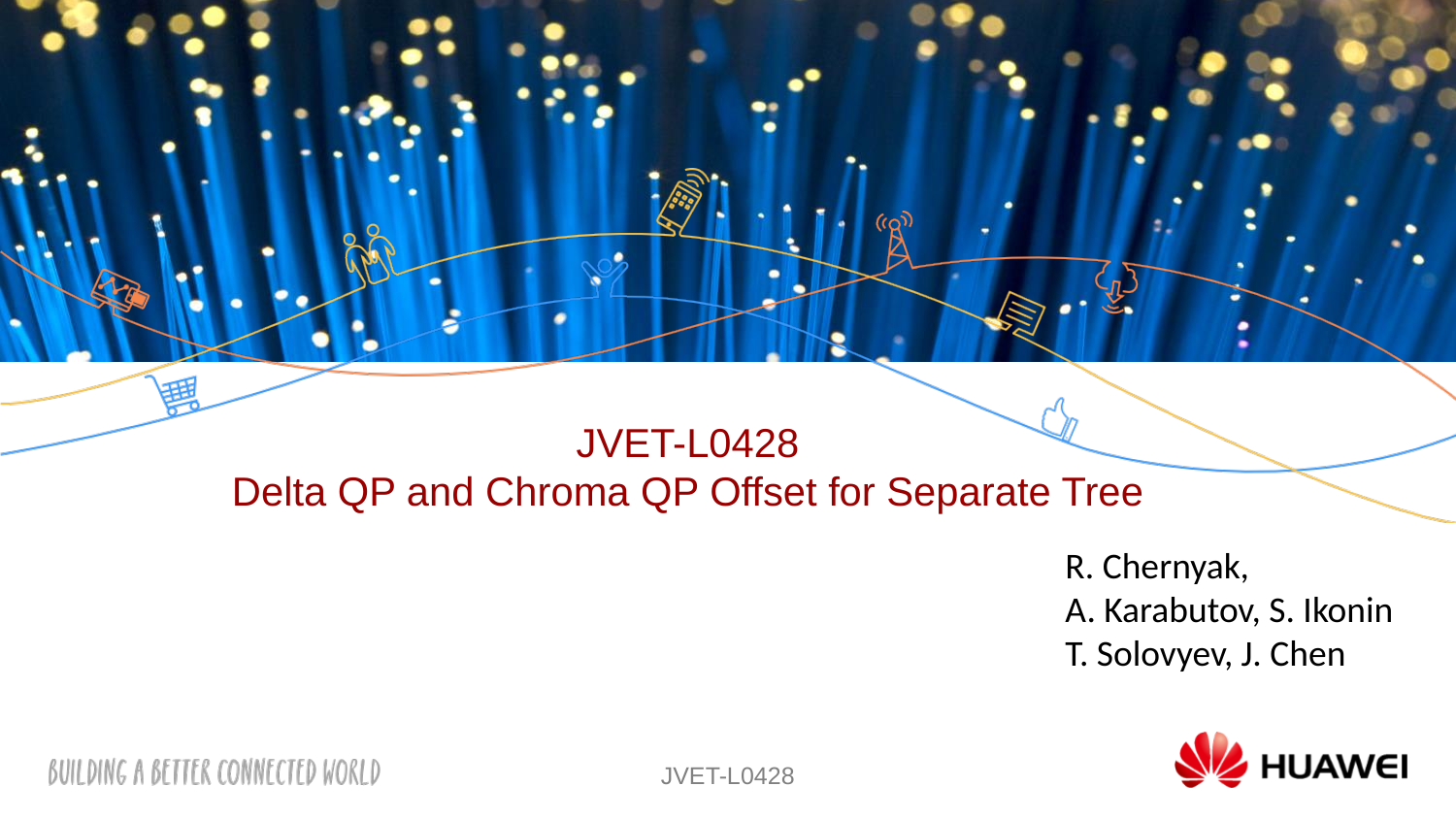

# JVET-L0428 Delta QP and Chroma QP Offset for Separate Tree
R. Chernyak,
A. Karabutov, S. Ikonin
T. Solovyev, J. Chen